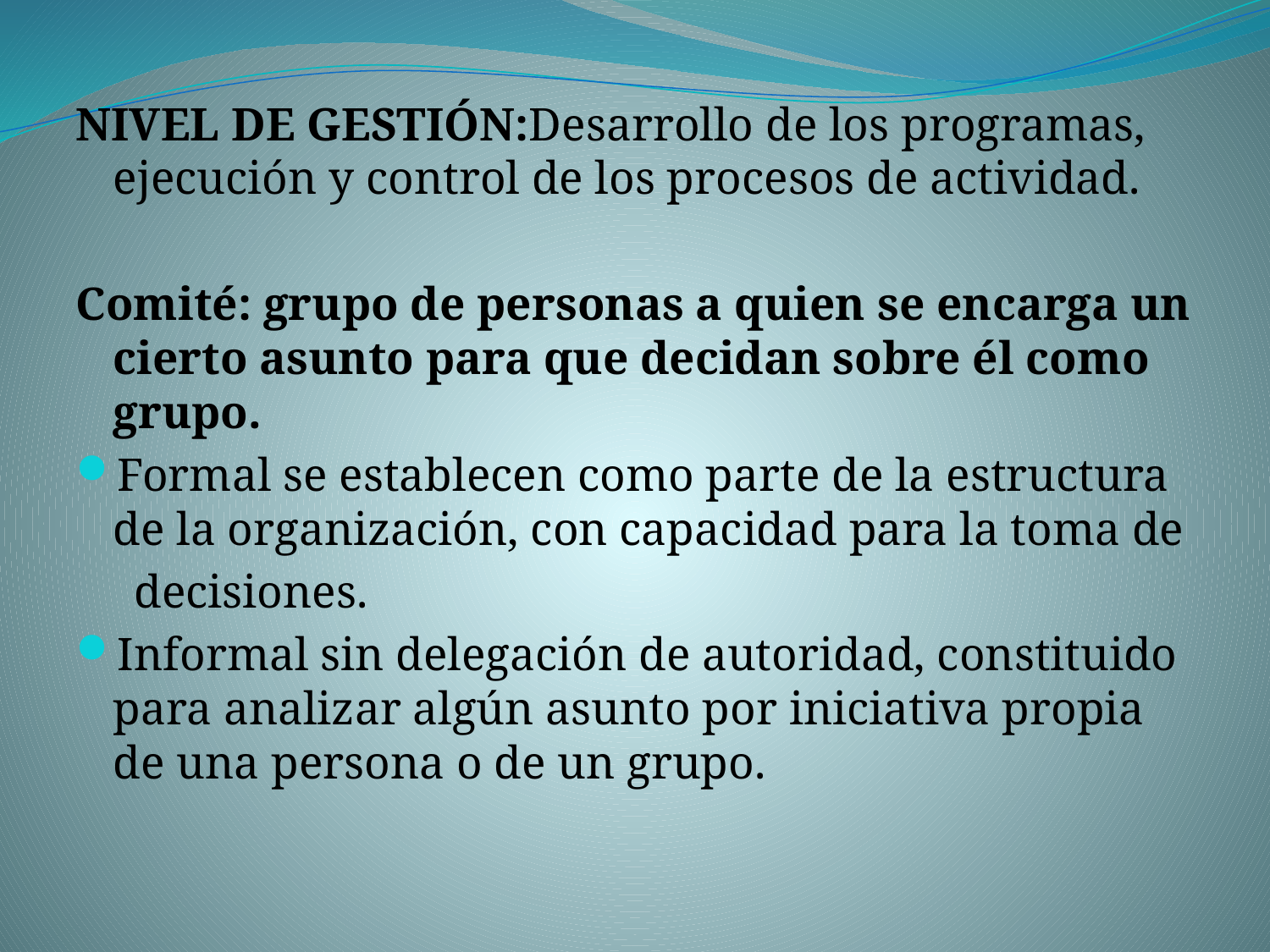

NIVEL DE GESTIÓN:Desarrollo de los programas, ejecución y control de los procesos de actividad.

Comité: grupo de personas a quien se encarga un cierto asunto para que decidan sobre él como grupo.
Formal se establecen como parte de la estructura de la organización, con capacidad para la toma de
     decisiones.
Informal sin delegación de autoridad, constituido para analizar algún asunto por iniciativa propia de una persona o de un grupo.